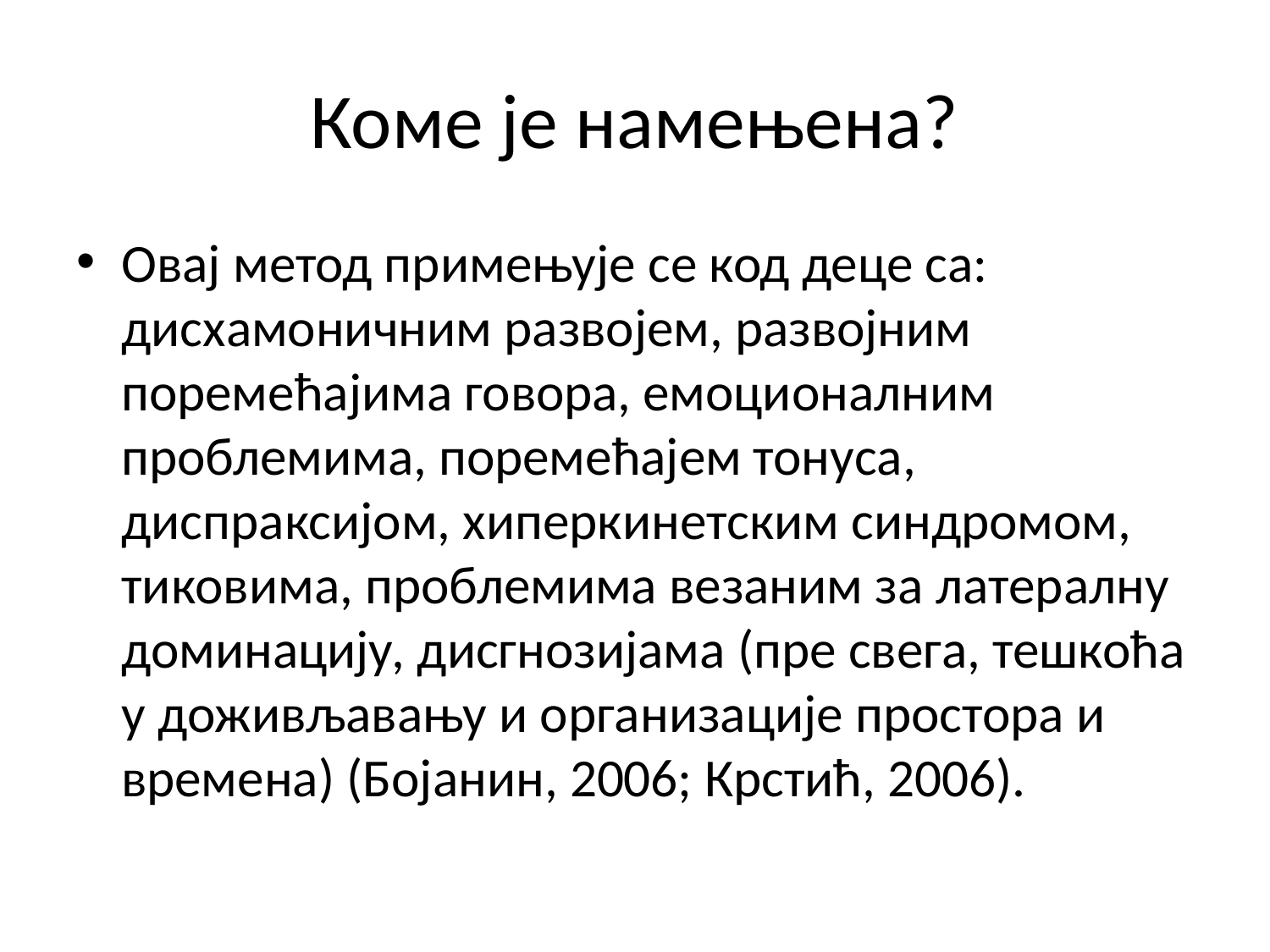

# Коме је намењена?
Овај метод примењује се код деце са: дисхамоничним развојем, развојним поремећајима говора, емоционалним проблемима, поремећајем тонуса, диспраксијом, хиперкинетским синдромом, тиковима, проблемима везаним за латералну доминацију, дисгнозијама (пре свега, тешкоћа у доживљавању и организације простора и времена) (Бојанин, 2006; Крстић, 2006).